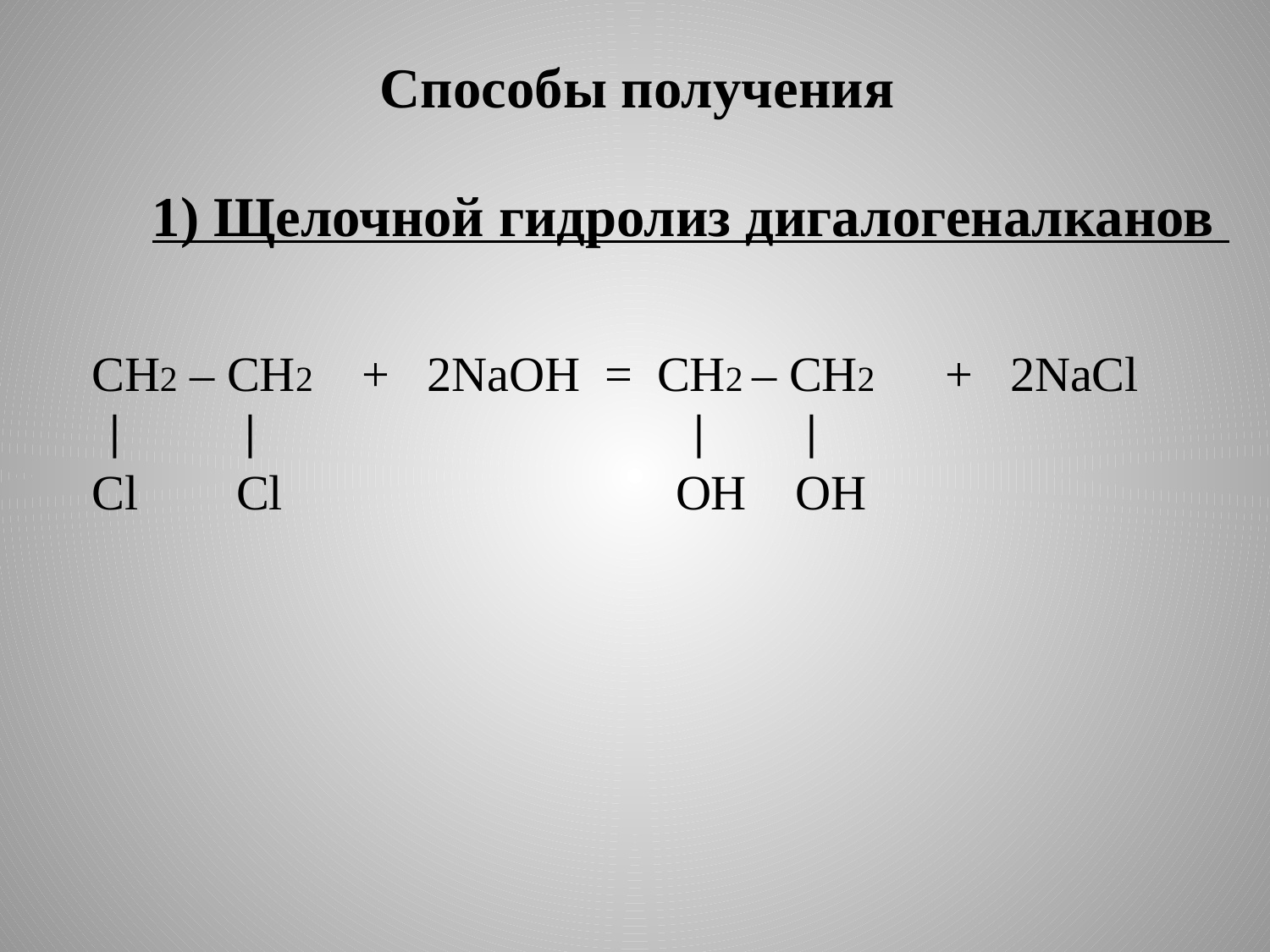

Способы получения
1) Щелочной гидролиз дигалогеналканов
СH2 – CH2    +   2NaOH  =  CH2 – CH2      +   2NaCl
 |          |                                      |        |
Cl        Cl                                OH    OH